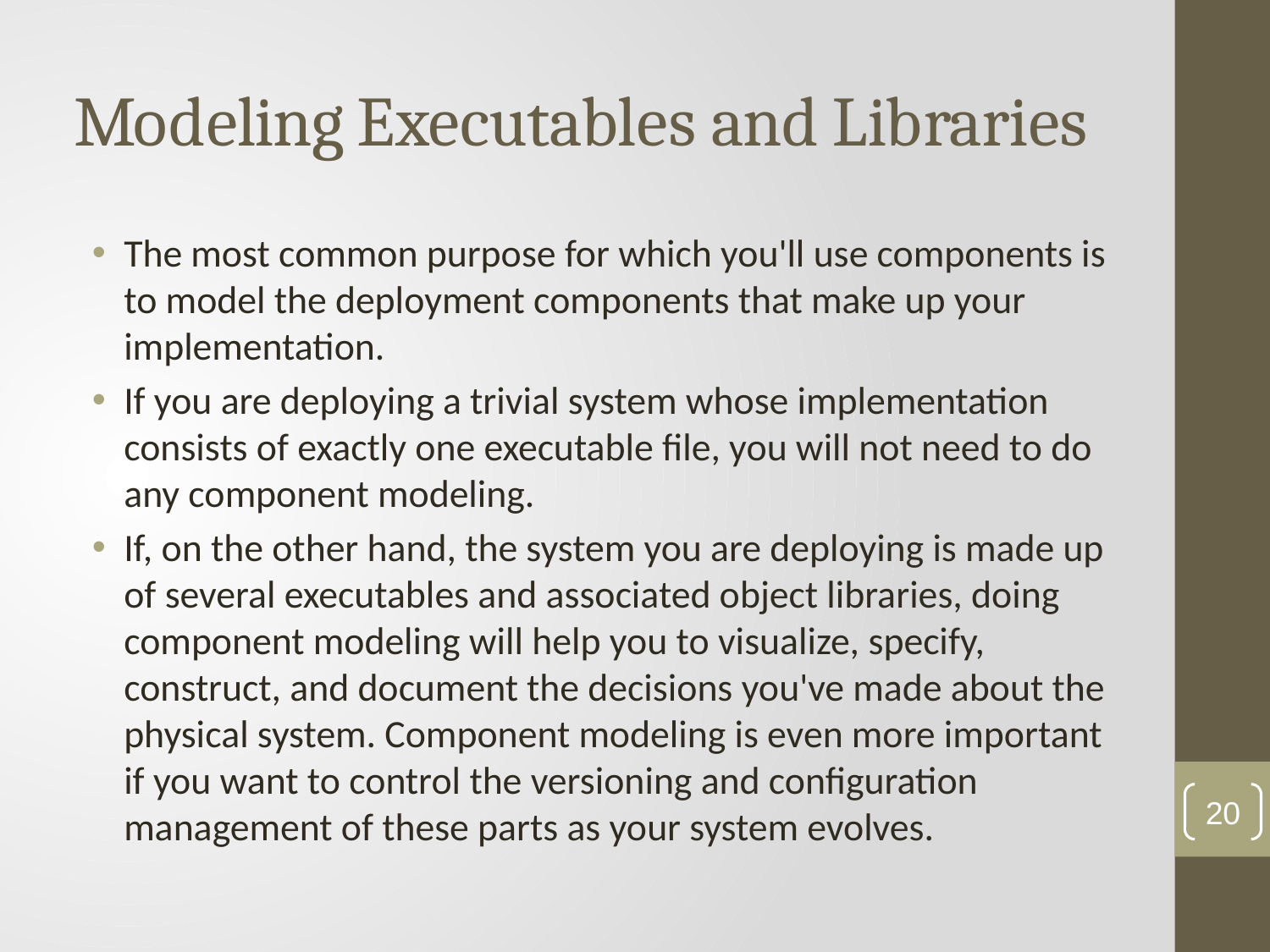

# Modeling Executables and Libraries
The most common purpose for which you'll use components is to model the deployment components that make up your implementation.
If you are deploying a trivial system whose implementation consists of exactly one executable file, you will not need to do any component modeling.
If, on the other hand, the system you are deploying is made up of several executables and associated object libraries, doing component modeling will help you to visualize, specify, construct, and document the decisions you've made about the physical system. Component modeling is even more important if you want to control the versioning and configuration management of these parts as your system evolves.
20